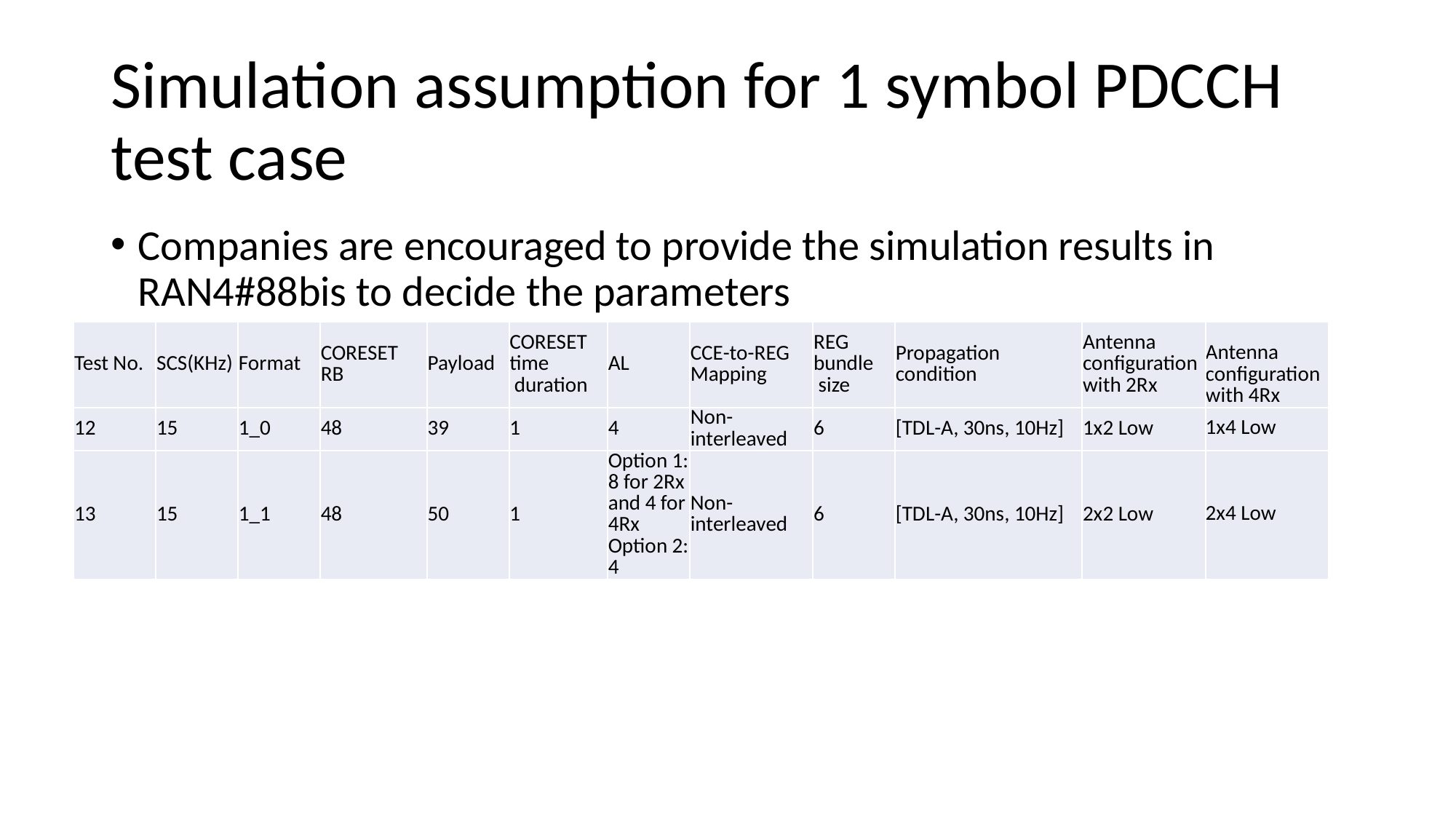

# Simulation assumption for 1 symbol PDCCH test case
Companies are encouraged to provide the simulation results in RAN4#88bis to decide the parameters

| Test No. | SCS(KHz) | Format | CORESET RB | Payload | CORESET time duration | AL | CCE-to-REG Mapping | REG bundle size | Propagation condition | Antenna configuration with 2Rx | Antenna configuration with 4Rx |
| --- | --- | --- | --- | --- | --- | --- | --- | --- | --- | --- | --- |
| 12 | 15 | 1\_0 | 48 | 39 | 1 | 4 | Non-interleaved | 6 | [TDL-A, 30ns, 10Hz] | 1x2 Low | 1x4 Low |
| 13 | 15 | 1\_1 | 48 | 50 | 1 | Option 1: 8 for 2Rx and 4 for 4Rx Option 2: 4 | Non-interleaved | 6 | [TDL-A, 30ns, 10Hz] | 2x2 Low | 2x4 Low |